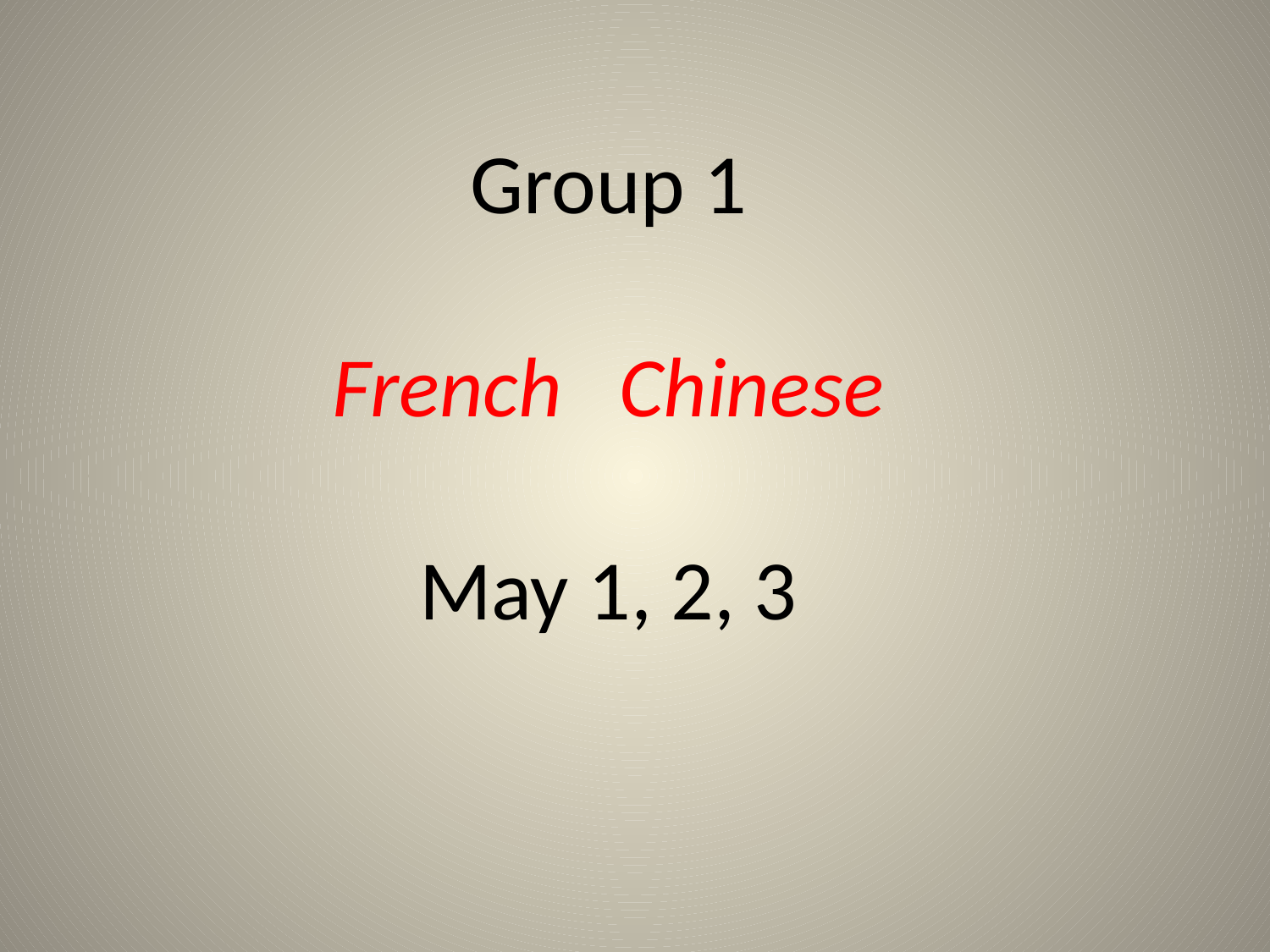

Group 1

French   Chinese

May 1, 2, 3